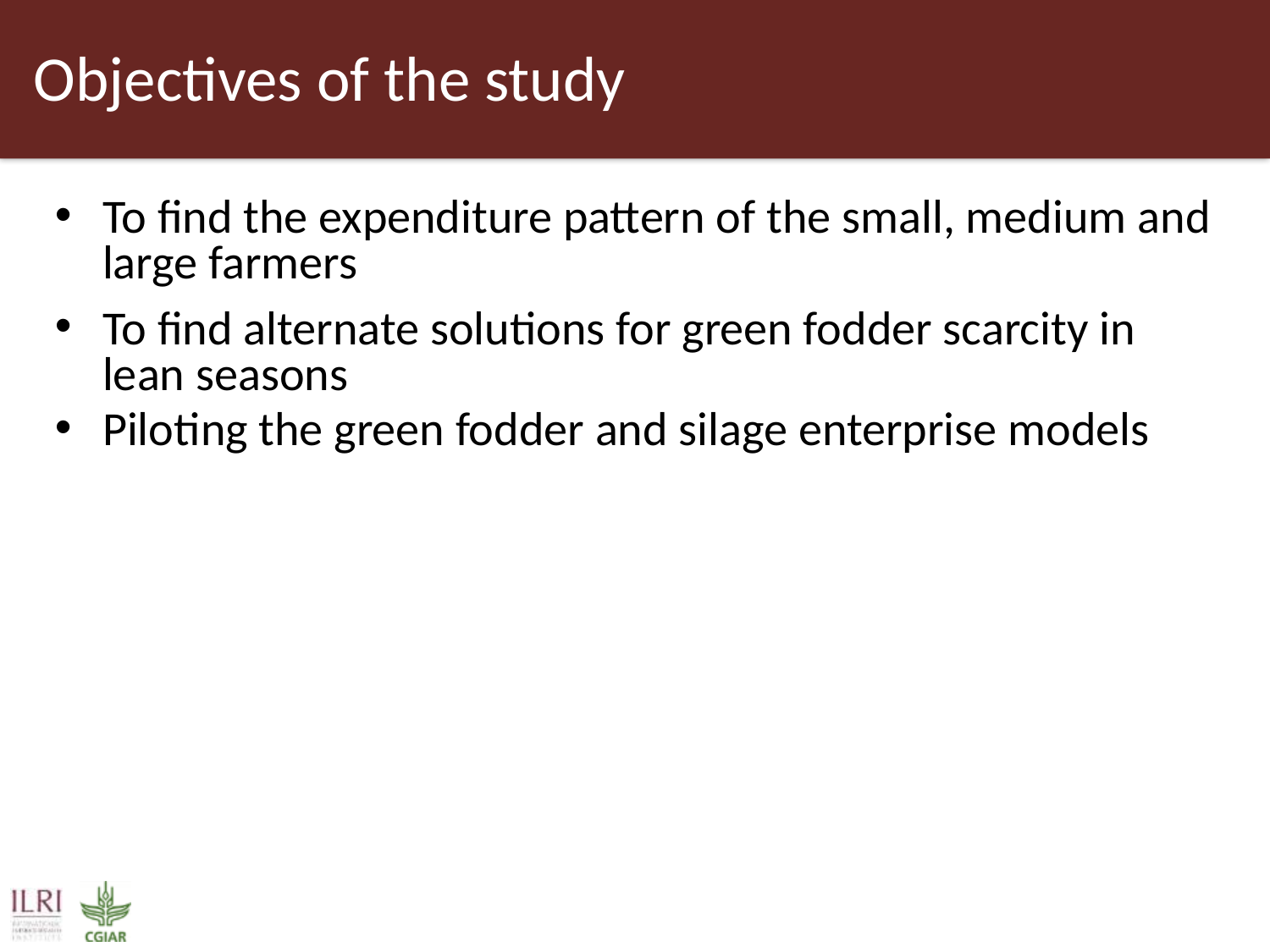

# Objectives of the study
To find the expenditure pattern of the small, medium and large farmers
To find alternate solutions for green fodder scarcity in lean seasons
Piloting the green fodder and silage enterprise models